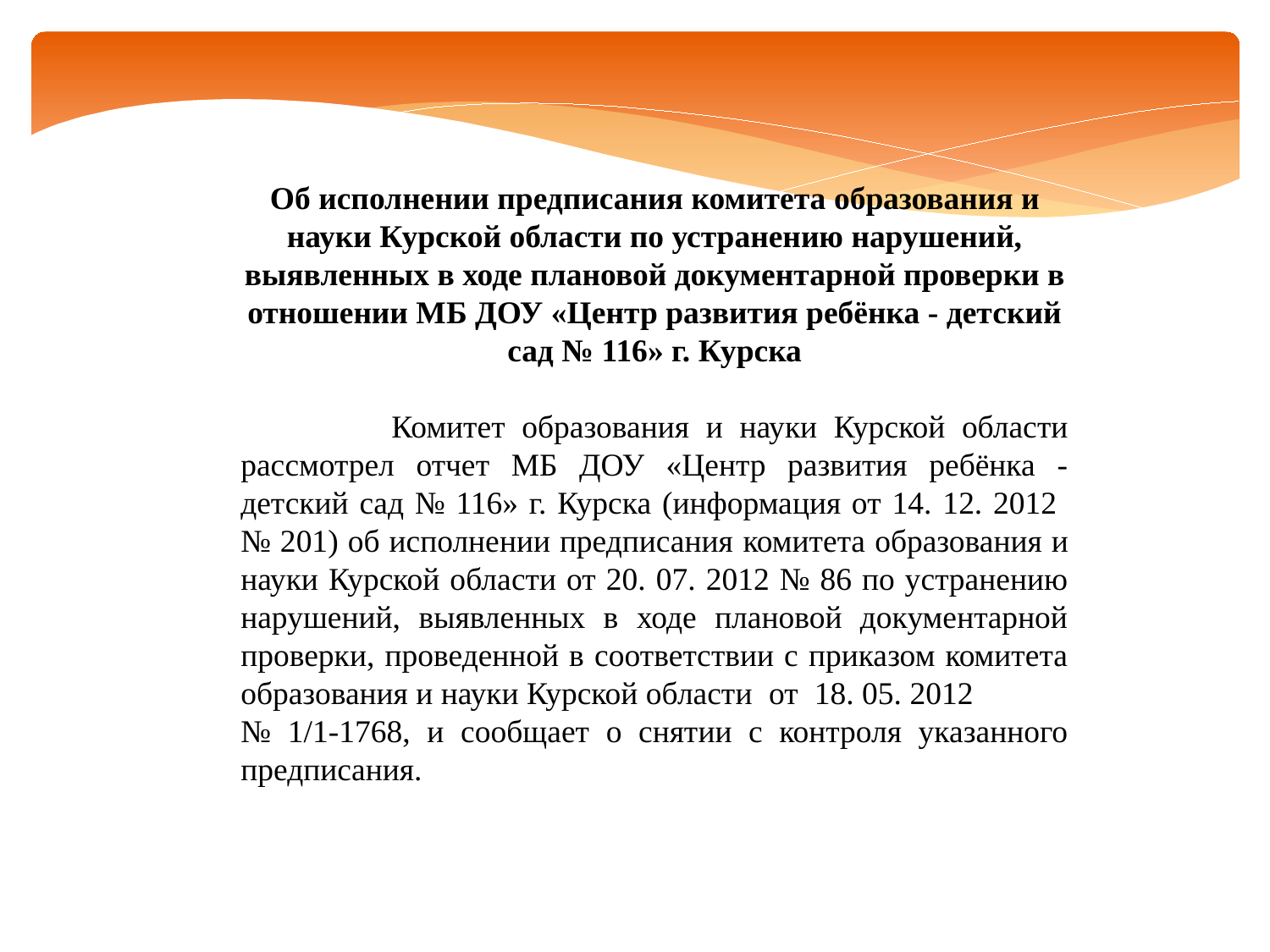

Об исполнении предписания комитета образования и науки Курской области по устранению нарушений, выявленных в ходе плановой документарной проверки в отношении МБ ДОУ «Центр развития ребёнка - детский сад № 116» г. Курска

         Комитет образования и науки Курской области рассмотрел отчет МБ ДОУ «Центр развития ребёнка - детский сад № 116» г. Курска (информация от 14. 12. 2012  № 201) об исполнении предписания комитета образования и науки Курской области от 20. 07. 2012 № 86 по устранению нарушений, выявленных в ходе плановой документарной проверки, проведенной в соответствии с приказом комитета образования и науки Курской области  от  18. 05. 2012
№ 1/1-1768, и сообщает о снятии с контроля указанного предписания.